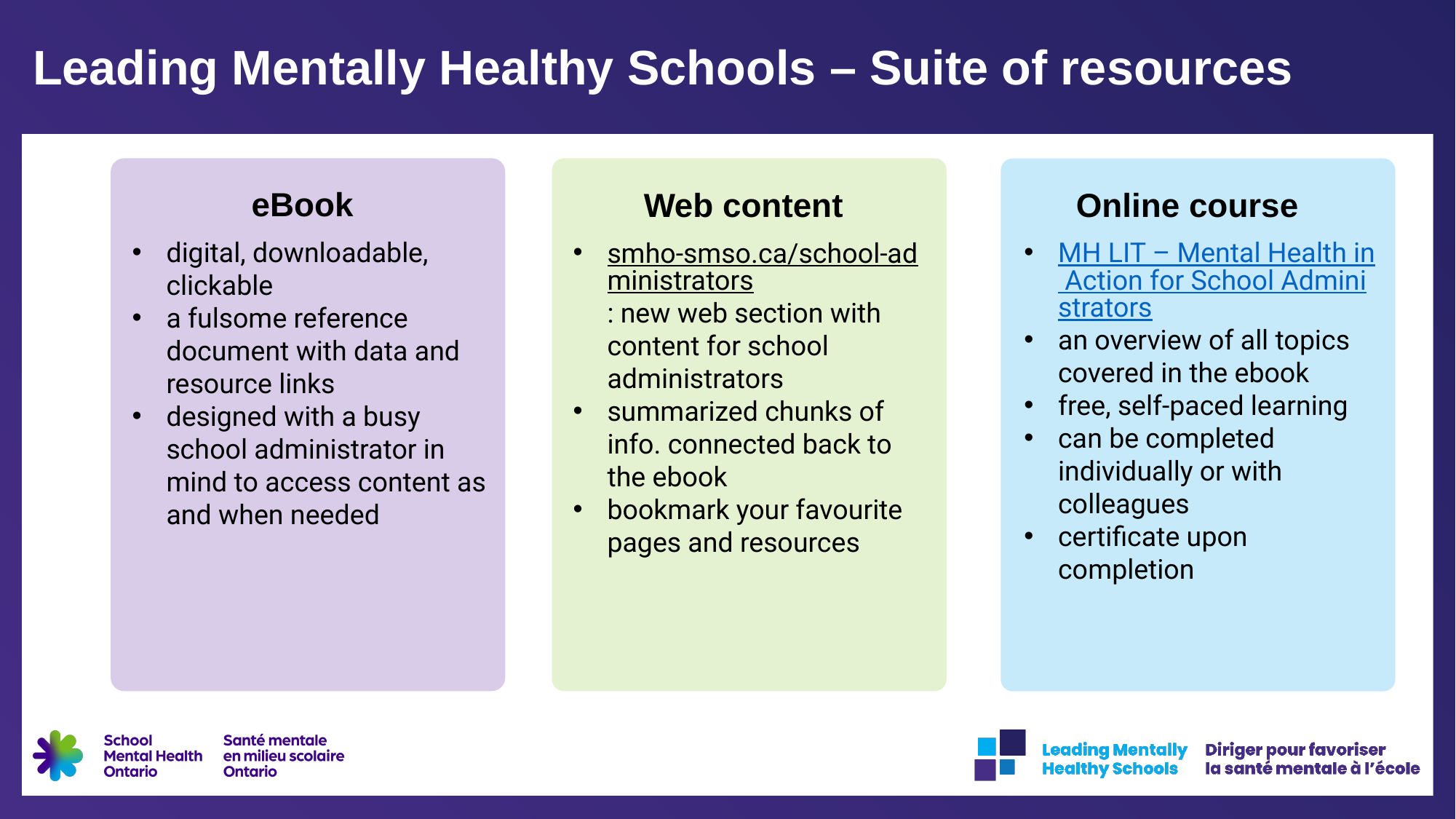

Leading Mentally Healthy Schools – Suite of resources
Leading Mentally Healthy Schools – Suite of resources - 2

eBook
Online course
Web content
digital, downloadable, clickable
a fulsome reference document with data and resource links
designed with a busy school administrator in mind to access content as and when needed
MH LIT – Mental Health in Action for School Administrators
an overview of all topics covered in the ebook
free, self-paced learning
can be completed individually or with colleagues
certificate upon completion
smho-smso.ca/school-administrators: new web section with content for school administrators
summarized chunks of info. connected back to the ebook
bookmark your favourite pages and resources